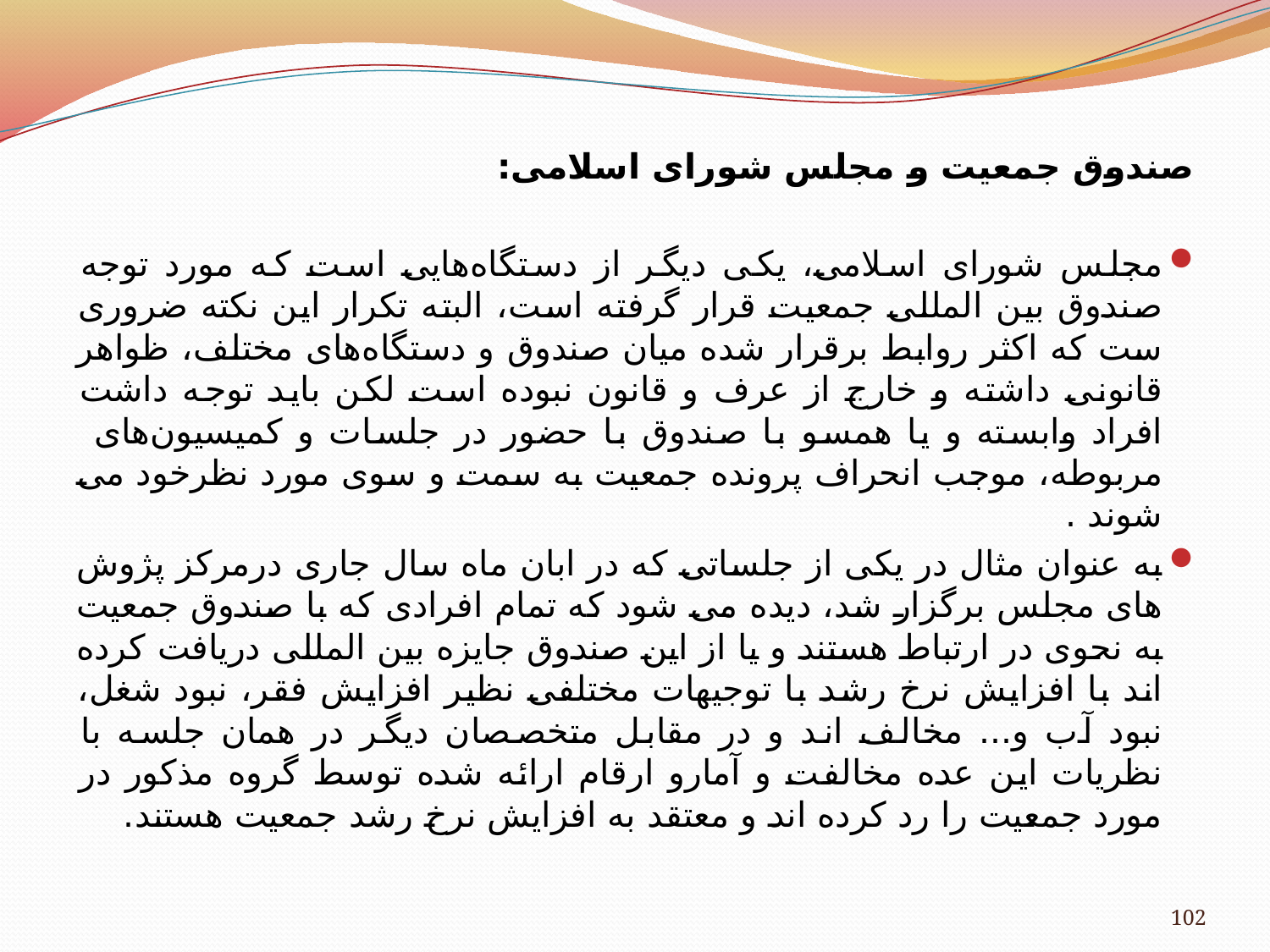

صندوق جمعیت و مجلس شورای اسلامی:

مجلس شورای اسلامی، یکی دیگر از دستگاه‌هایی است که مورد توجه صندوق بین المللی جمعیت قرار گرفته است، البته تکرار این نکته ضروری ست که اکثر روابط برقرار شده میان صندوق و دستگاه‌های مختلف، ظواهر قانونی داشته و خارج از عرف و قانون نبوده است لکن باید توجه داشت افراد وابسته و یا همسو با صندوق با حضور در جلسات و کمیسیون‌های  مربوطه، موجب انحراف پرونده جمعیت به سمت و سوی مورد نظرخود می شوند .
به عنوان مثال در یکی از جلساتی که در ابان ماه سال جاری درمرکز پژوش های مجلس برگزار شد، دیده می شود که تمام افرادی که با صندوق جمعیت به نحوی در ارتباط هستند و یا از این صندوق جایزه بین المللی دریافت کرده اند با افزایش نرخ رشد با توجیهات مختلفی نظیر افزایش فقر، نبود شغل، نبود آب و... مخالف اند و در مقابل متخصصان دیگر در همان جلسه با نظریات این عده مخالفت و آمارو ارقام ارائه شده توسط گروه مذکور در مورد جمعیت را رد کرده اند و معتقد به افزایش نرخ رشد جمعیت هستند.

102